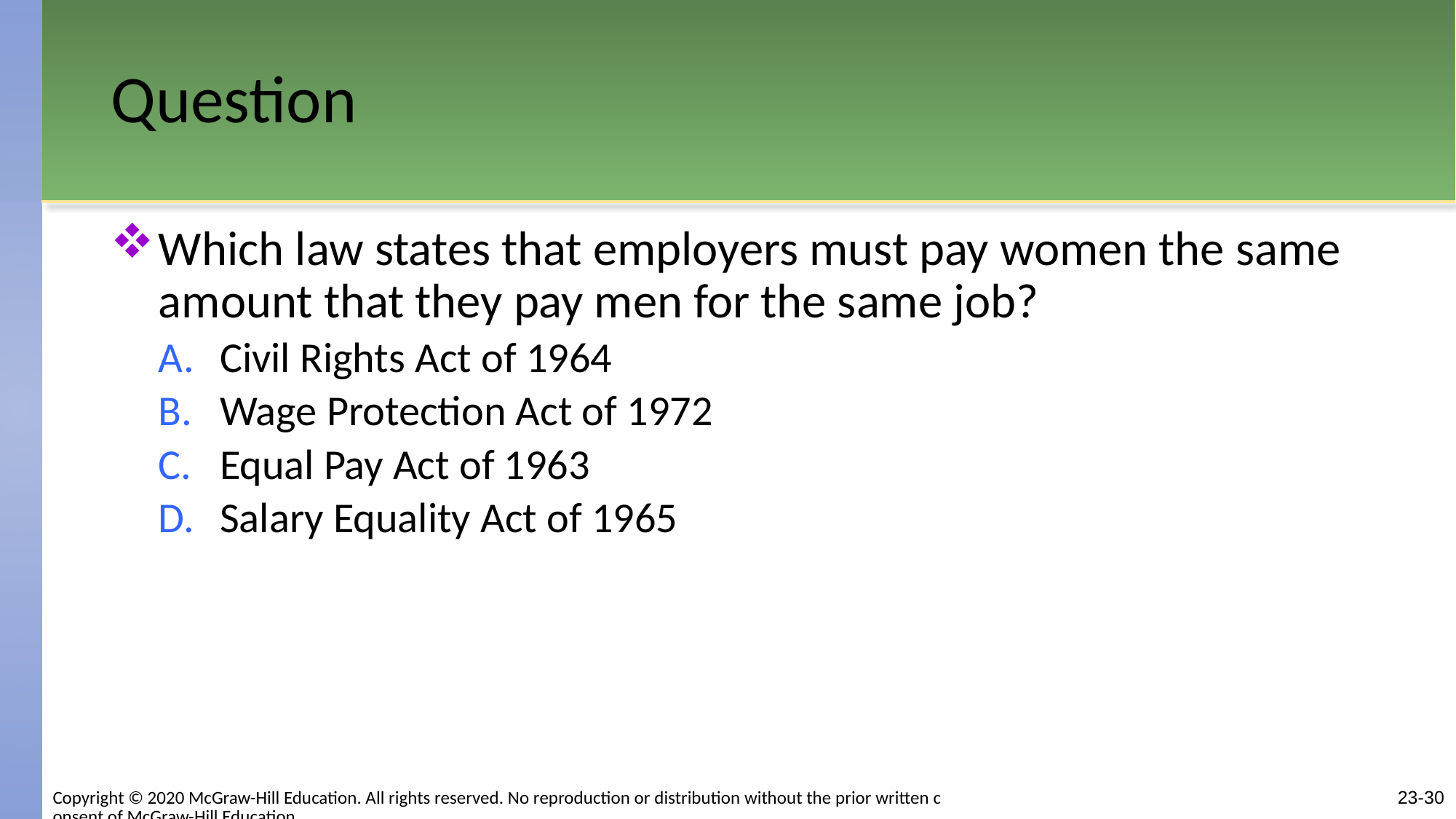

# Question
Which law states that employers must pay women the same amount that they pay men for the same job?
Civil Rights Act of 1964
Wage Protection Act of 1972
Equal Pay Act of 1963
Salary Equality Act of 1965
Copyright © 2020 McGraw-Hill Education. All rights reserved. No reproduction or distribution without the prior written consent of McGraw-Hill Education.
23-30